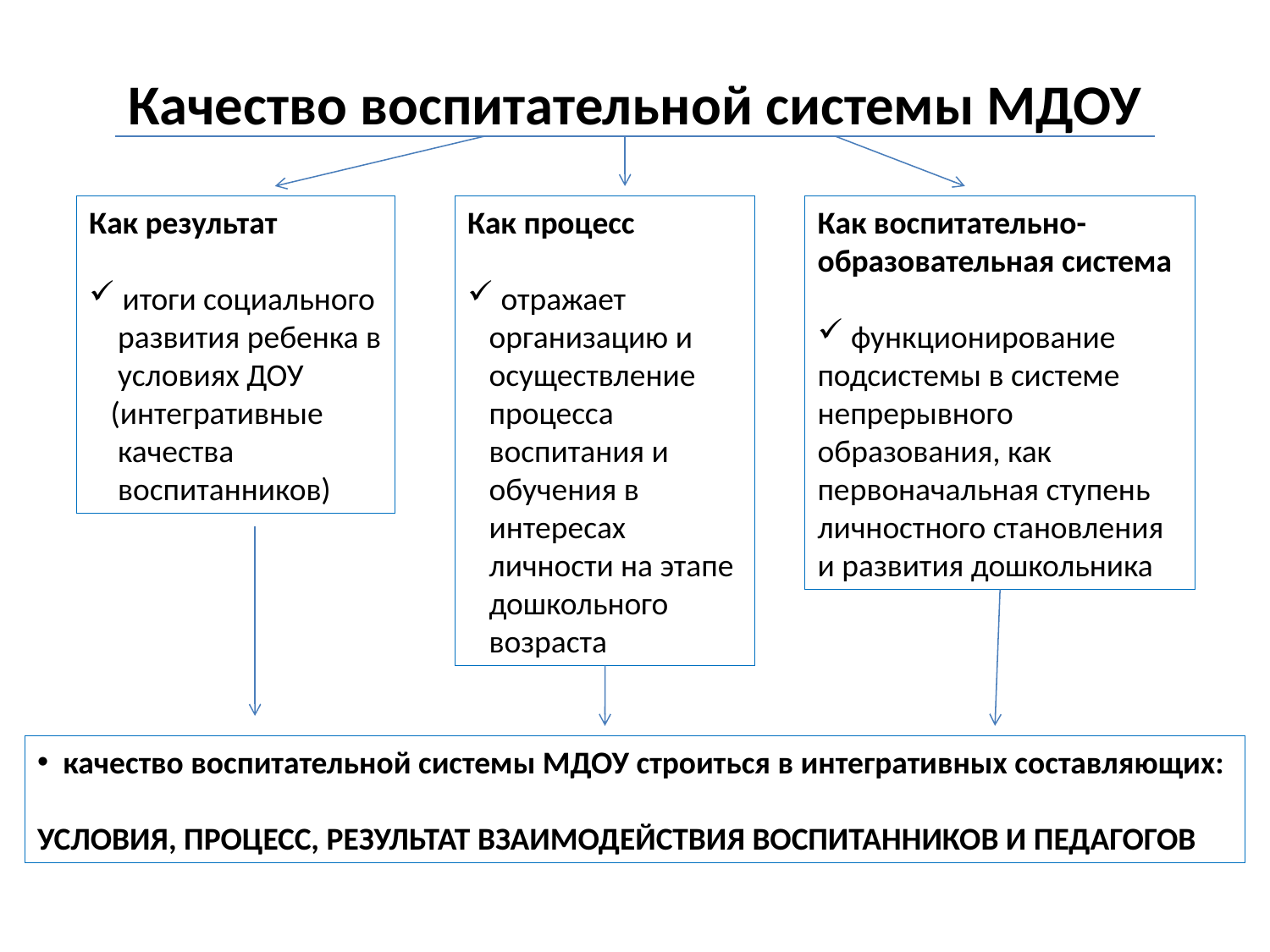

# Качество воспитательной системы МДОУ
Как результат

 итоги социального
    развития ребенка в
    условиях ДОУ
   (интегративные
    качества
    воспитанников)
Как процесс

 отражает
   организацию и
   осуществление
   процесса
   воспитания и
   обучения в
   интересах
   личности на этапе
   дошкольного
   возраста
Как воспитательно-
образовательная система

 функционирование подсистемы в системе непрерывного образования, как первоначальная ступень личностного становления и развития дошкольника
  качество воспитательной системы МДОУ строиться в интегративных составляющих:

УСЛОВИЯ, ПРОЦЕСС, РЕЗУЛЬТАТ ВЗАИМОДЕЙСТВИЯ ВОСПИТАННИКОВ И ПЕДАГОГОВ